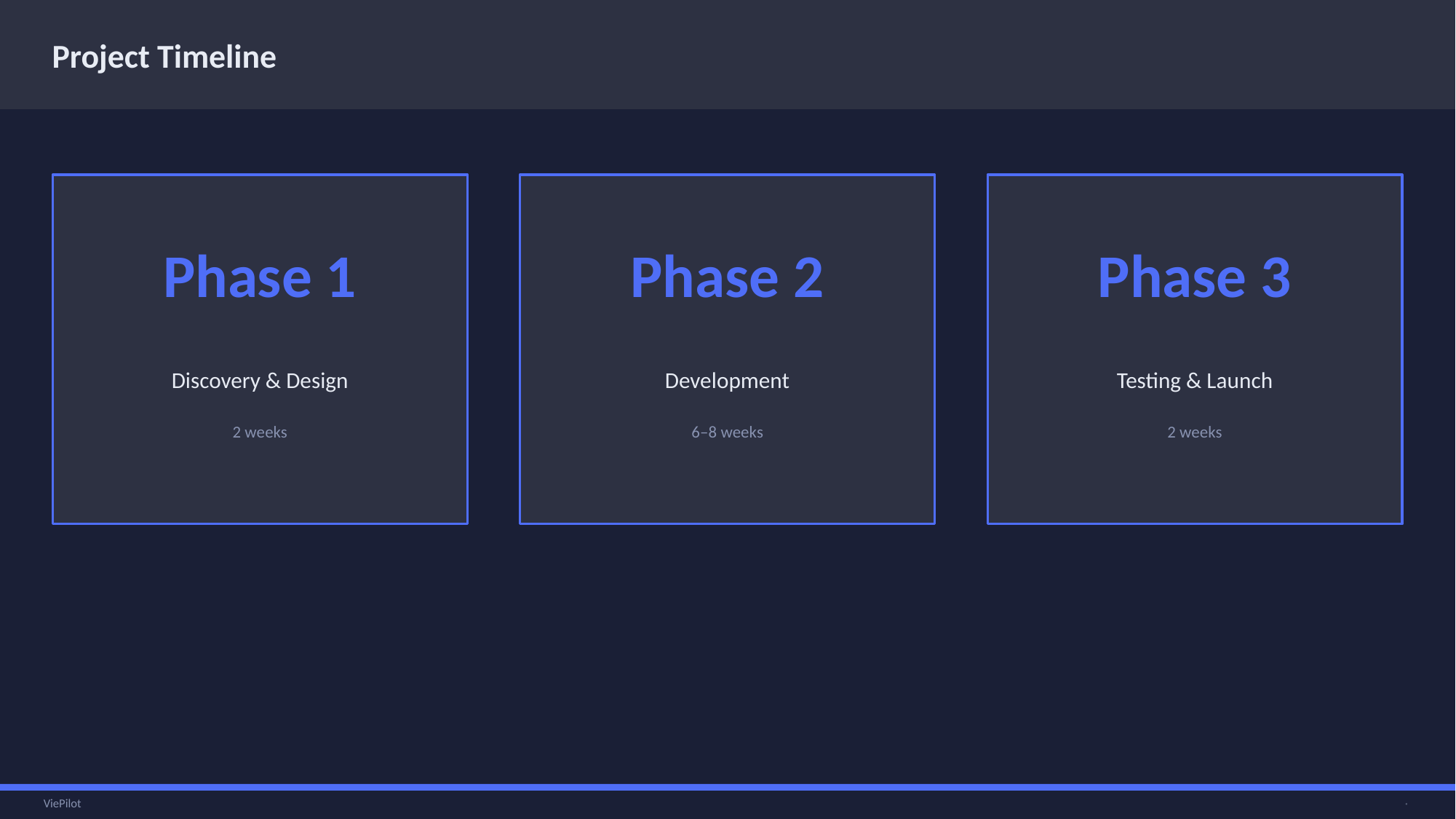

Project Timeline

Phase 1
Phase 2
Phase 3
Discovery & Design
Development
Testing & Launch
2 weeks
6–8 weeks
2 weeks